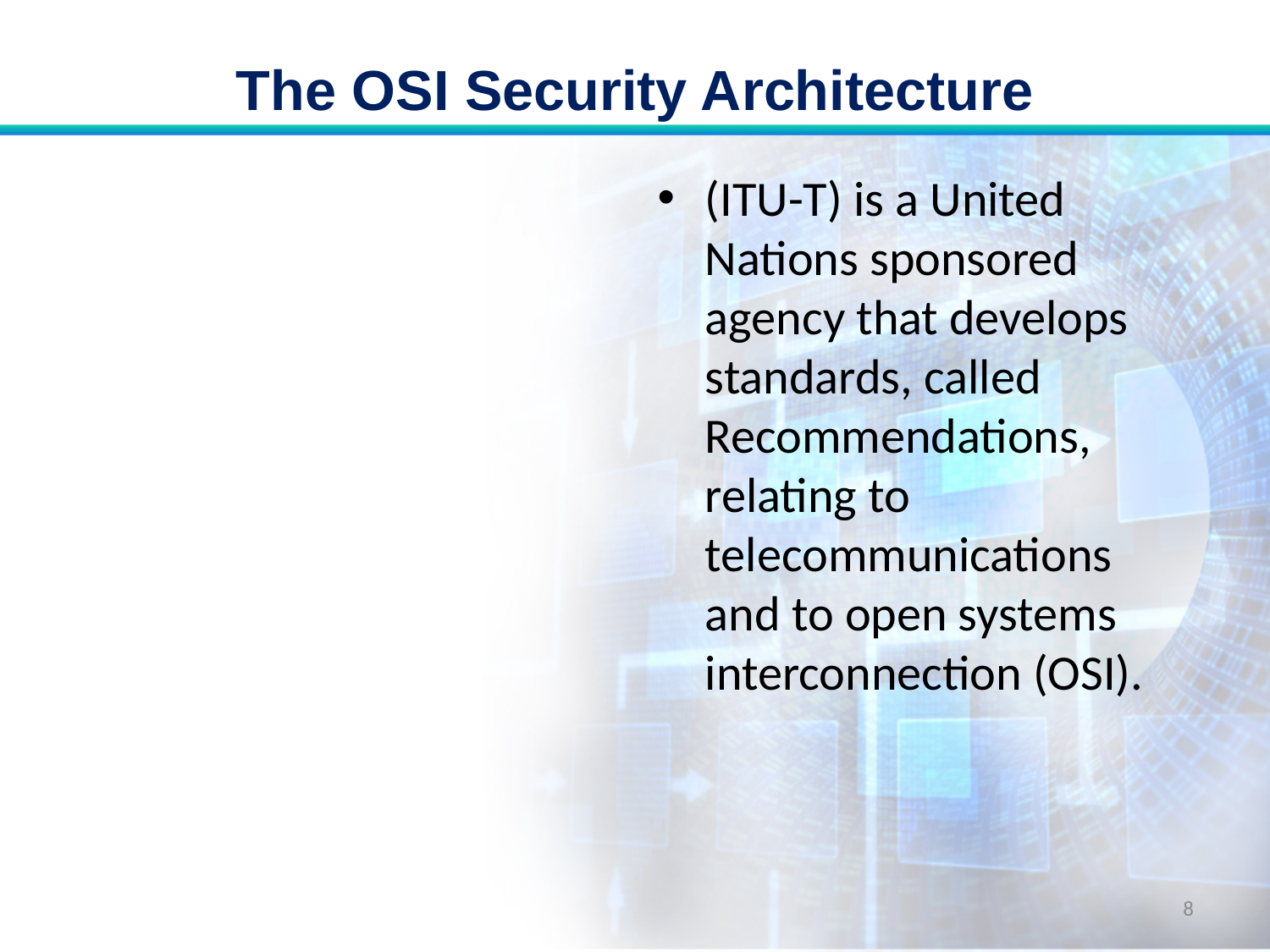

# The OSI Security Architecture
(ITU-T) is a United Nations sponsored agency that develops standards, called Recommendations, relating to telecommunications and to open systems interconnection (OSI).

8